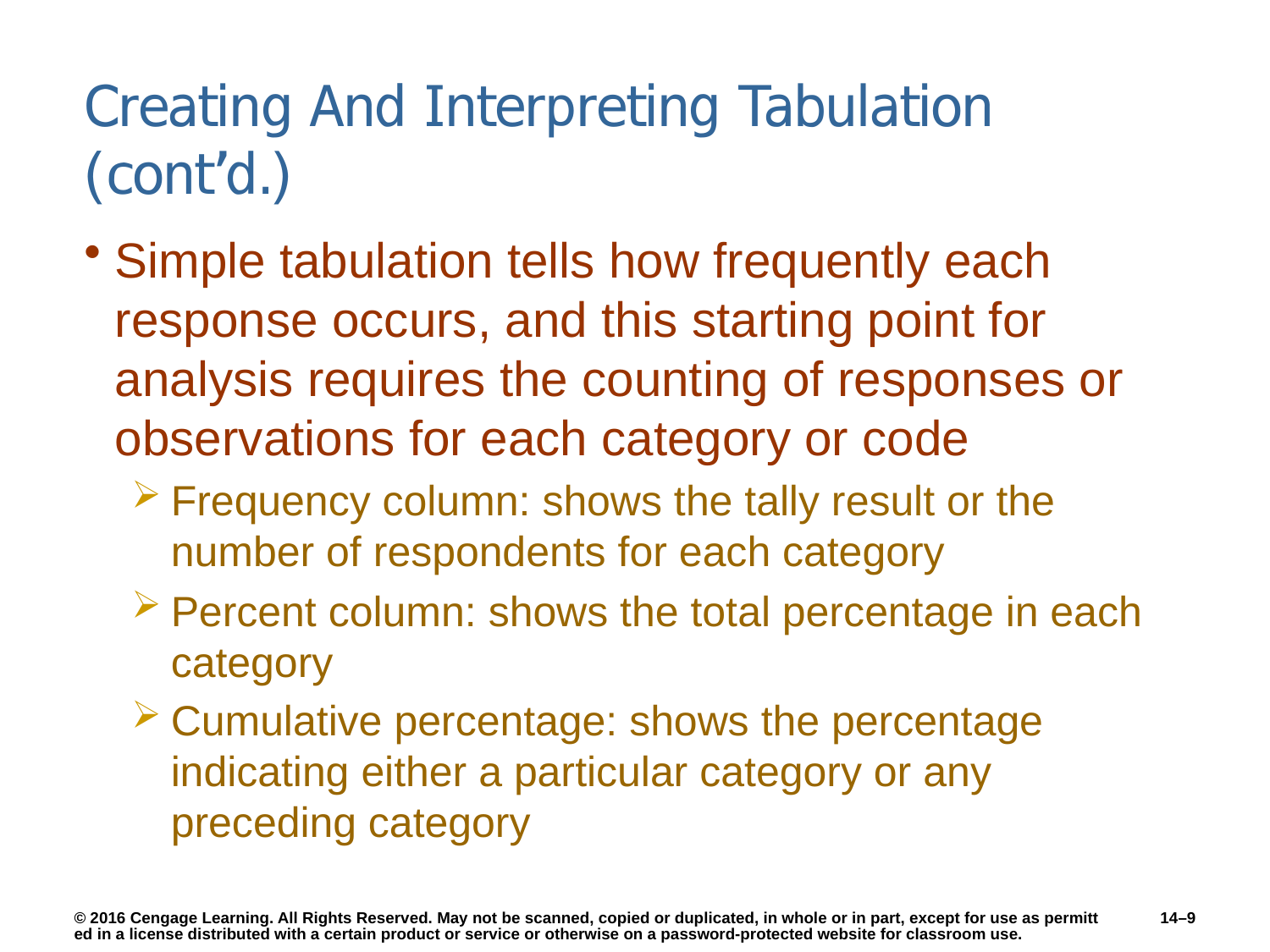

# Creating And Interpreting Tabulation (cont’d.)
Simple tabulation tells how frequently each response occurs, and this starting point for analysis requires the counting of responses or observations for each category or code
Frequency column: shows the tally result or the number of respondents for each category
Percent column: shows the total percentage in each category
Cumulative percentage: shows the percentage indicating either a particular category or any preceding category

14–9
© 2016 Cengage Learning. All Rights Reserved. May not be scanned, copied or duplicated, in whole or in part, except for use as permitted in a license distributed with a certain product or service or otherwise on a password-protected website for classroom use.